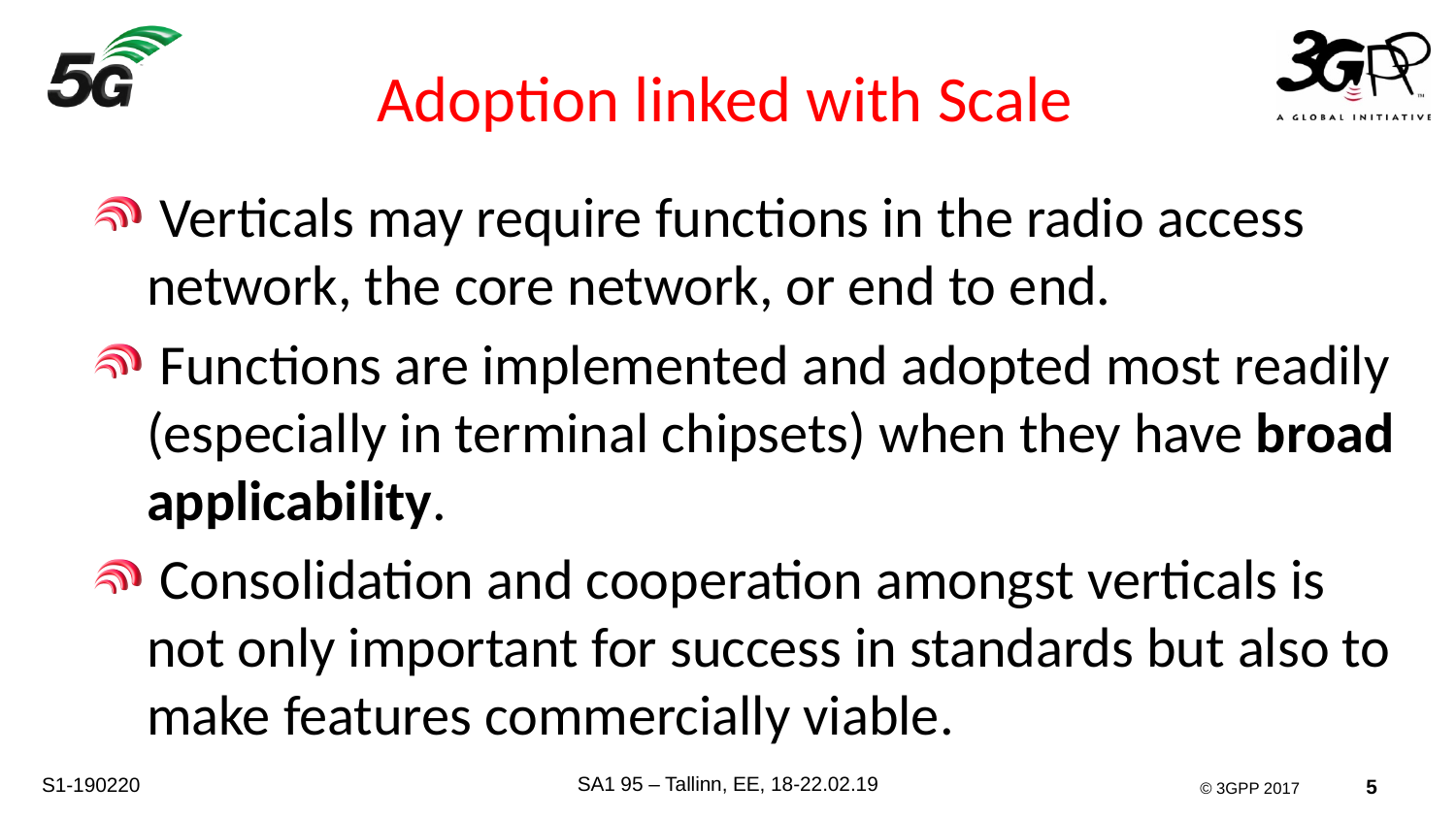

# Adoption linked with Scale
 Verticals may require functions in the radio access network, the core network, or end to end.
 Functions are implemented and adopted most readily (especially in terminal chipsets) when they have broad applicability.
 Consolidation and cooperation amongst verticals is not only important for success in standards but also to make features commercially viable.